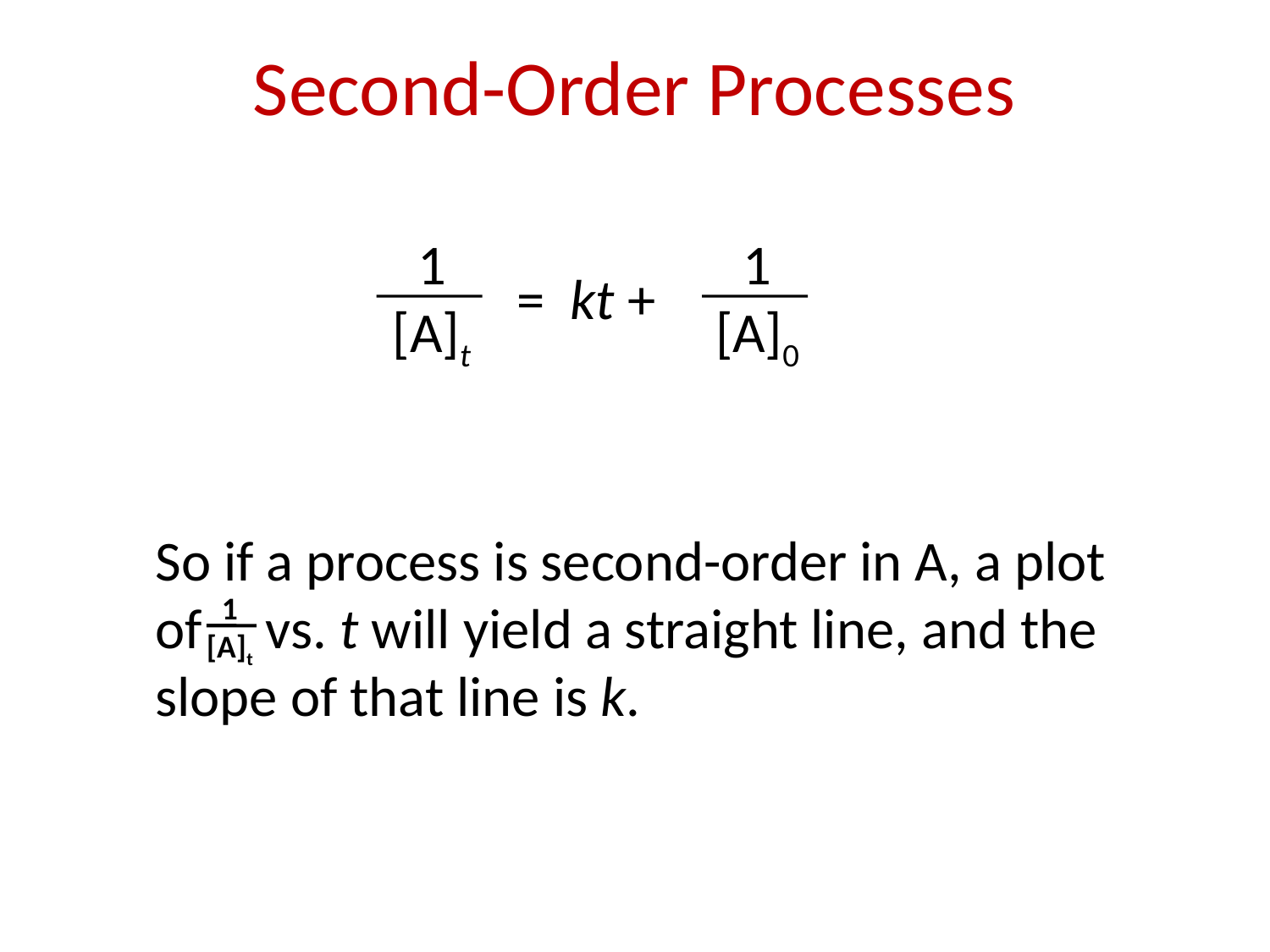

Second-Order Processes
1
[A]t

1
[A]0

=  kt +
	So if a process is second-order in A, a plot of     vs. t will yield a straight line, and the slope of that line is k.
1
[A]t